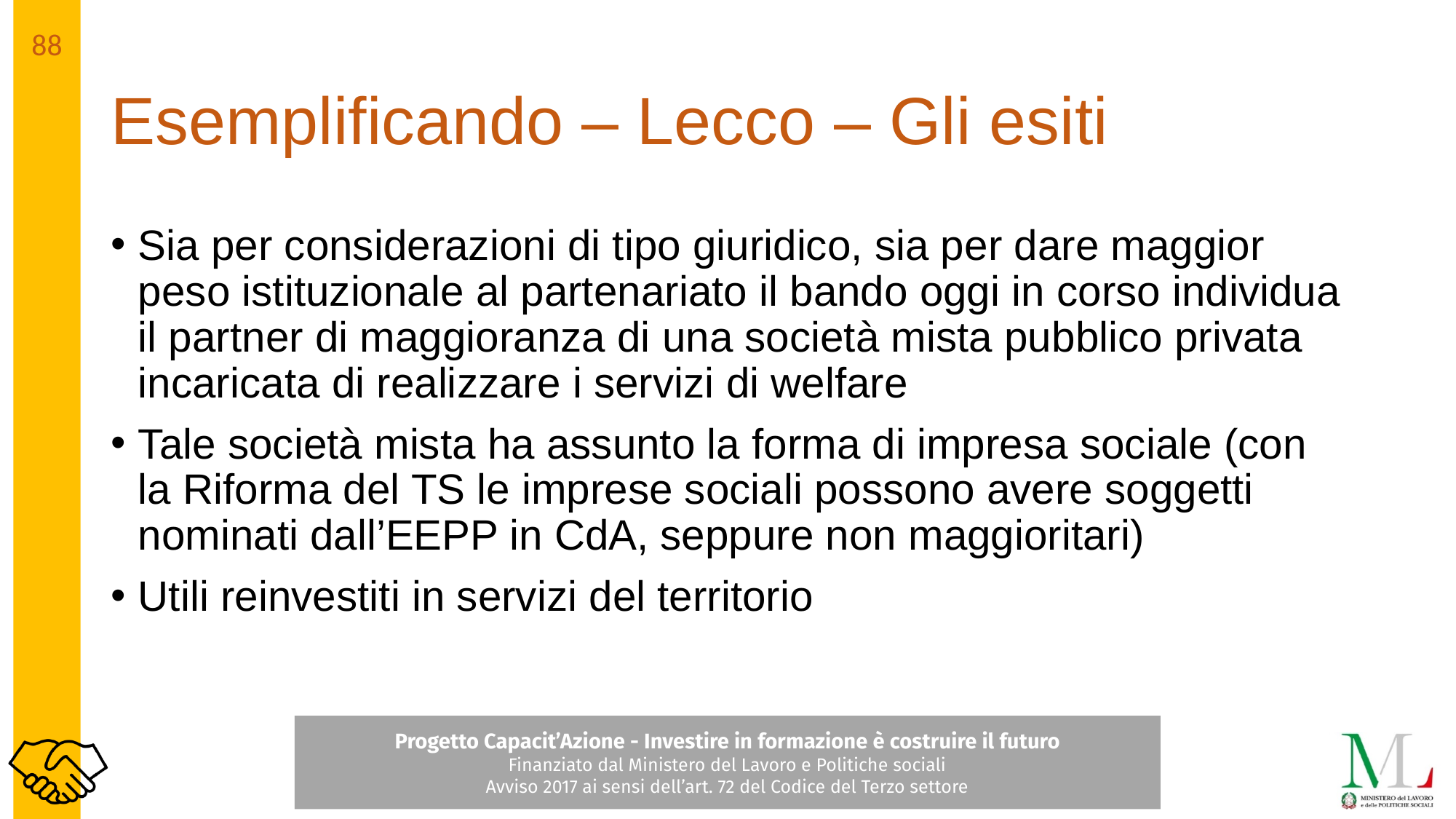

# Esemplificando – Lecco – Gli esiti
Sia per considerazioni di tipo giuridico, sia per dare maggior peso istituzionale al partenariato il bando oggi in corso individua il partner di maggioranza di una società mista pubblico privata incaricata di realizzare i servizi di welfare
Tale società mista ha assunto la forma di impresa sociale (con la Riforma del TS le imprese sociali possono avere soggetti nominati dall’EEPP in CdA, seppure non maggioritari)
Utili reinvestiti in servizi del territorio
88